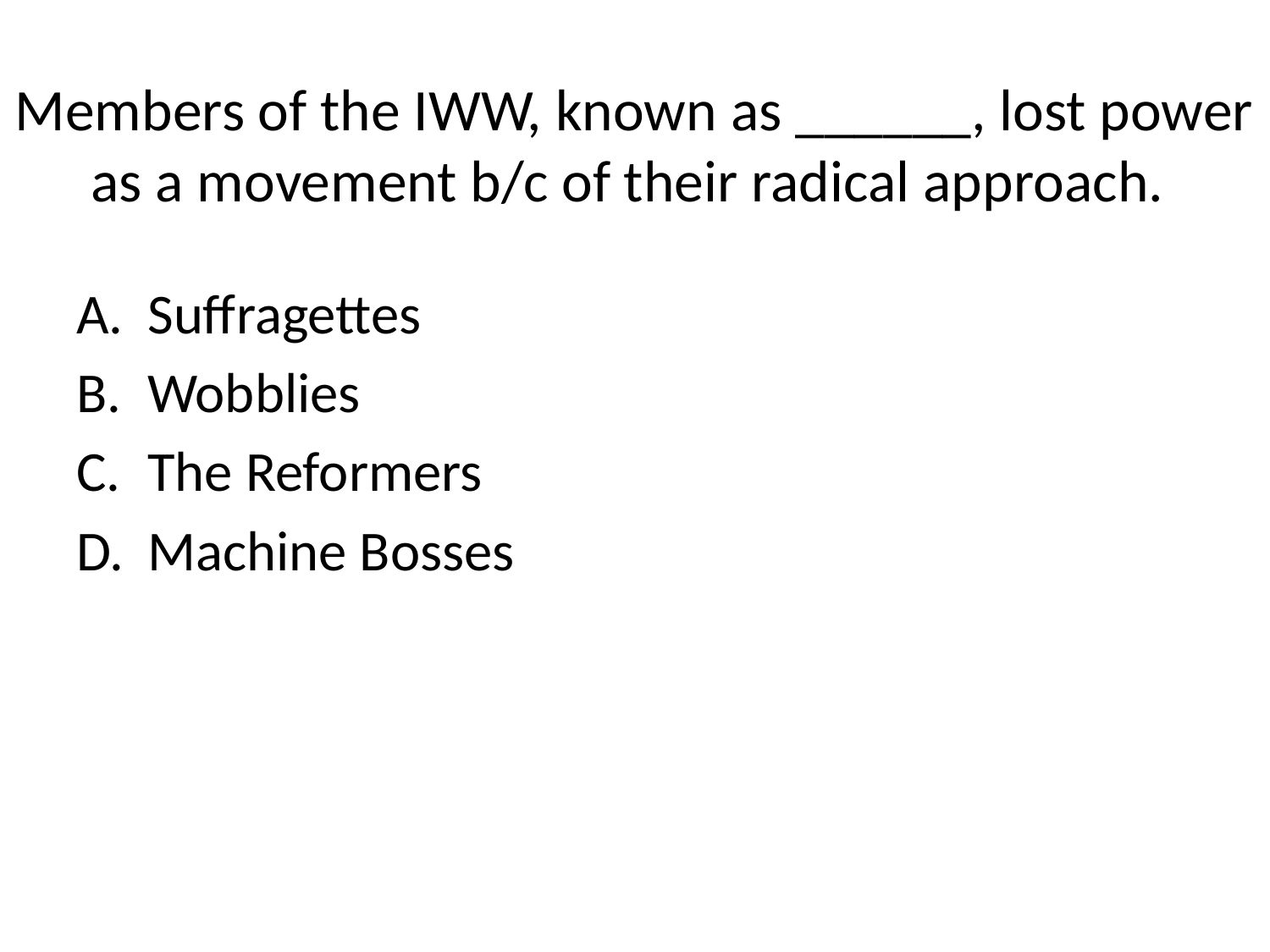

# Members of the IWW, known as ______, lost power as a movement b/c of their radical approach.
Suffragettes
Wobblies
The Reformers
Machine Bosses